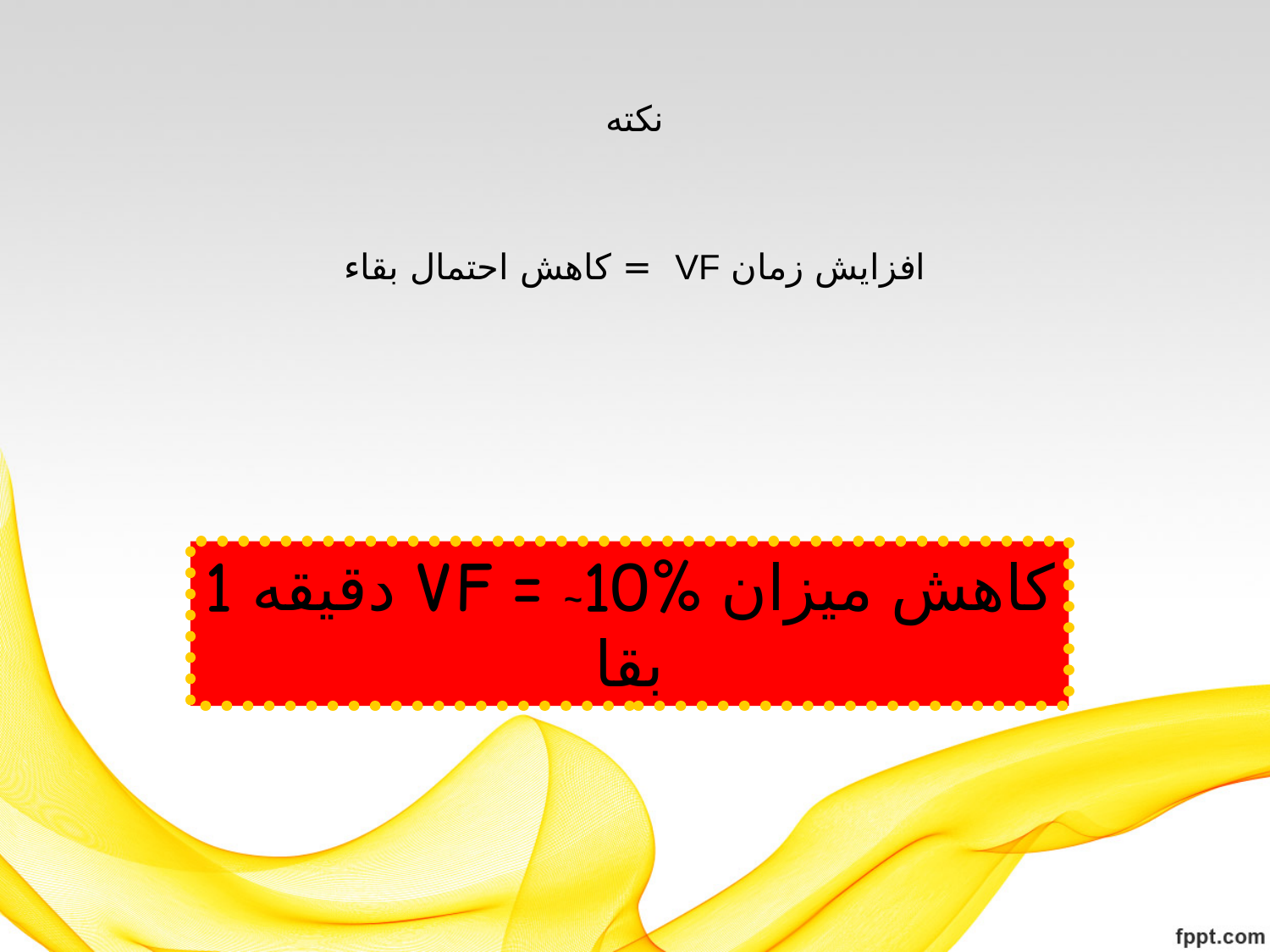

# نکته
افزایش زمان VF  = کاهش احتمال بقاء

1 دقیقه VF = ~10% کاهش میزان بقا